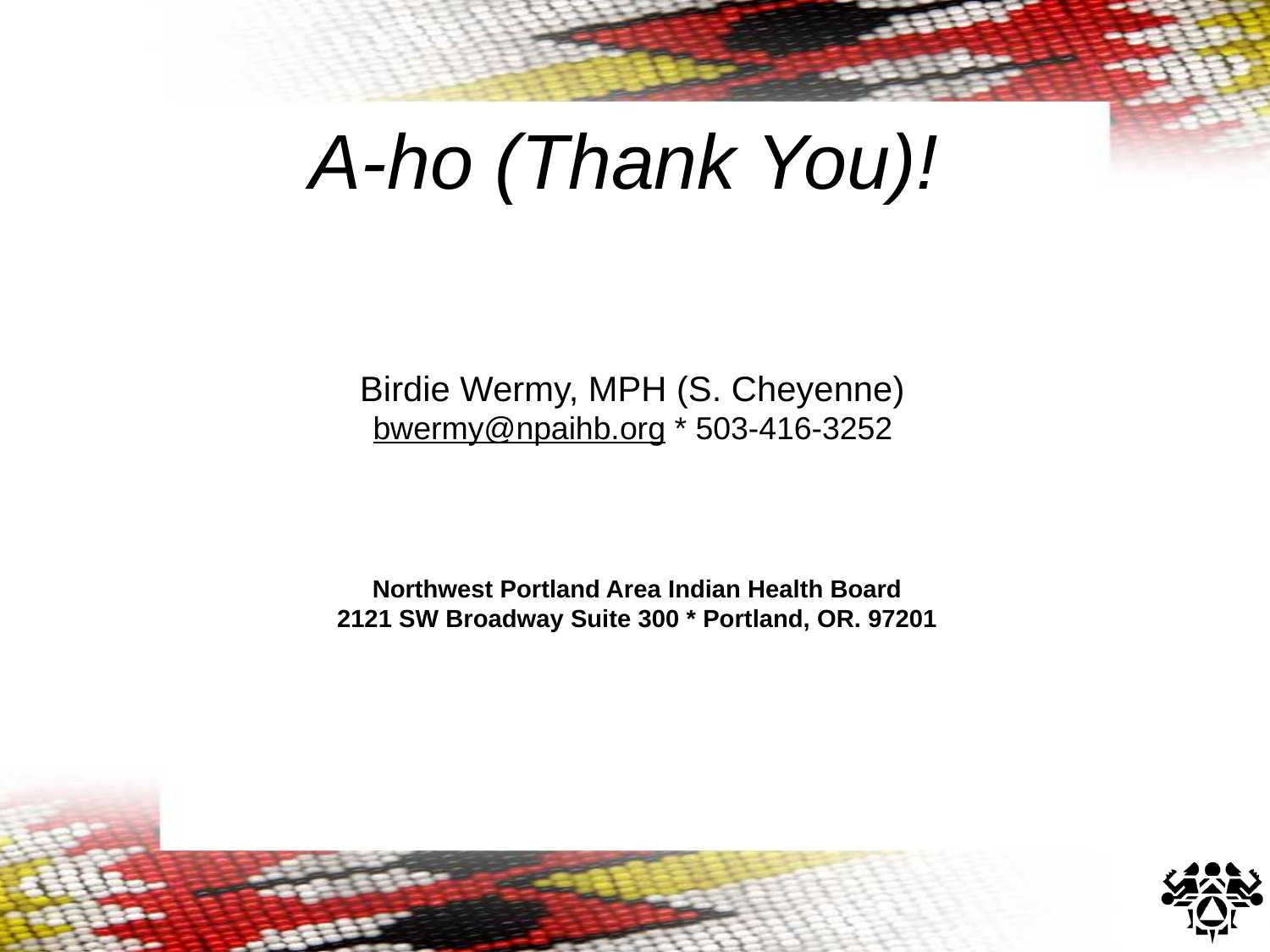

A-ho (Thank You)!

Birdie Wermy, MPH (S. Cheyenne)
bwermy@npaihb.org * 503-416-3252

Northwest Portland Area Indian Health Board
2121 SW Broadway Suite 300 * Portland, OR. 97201